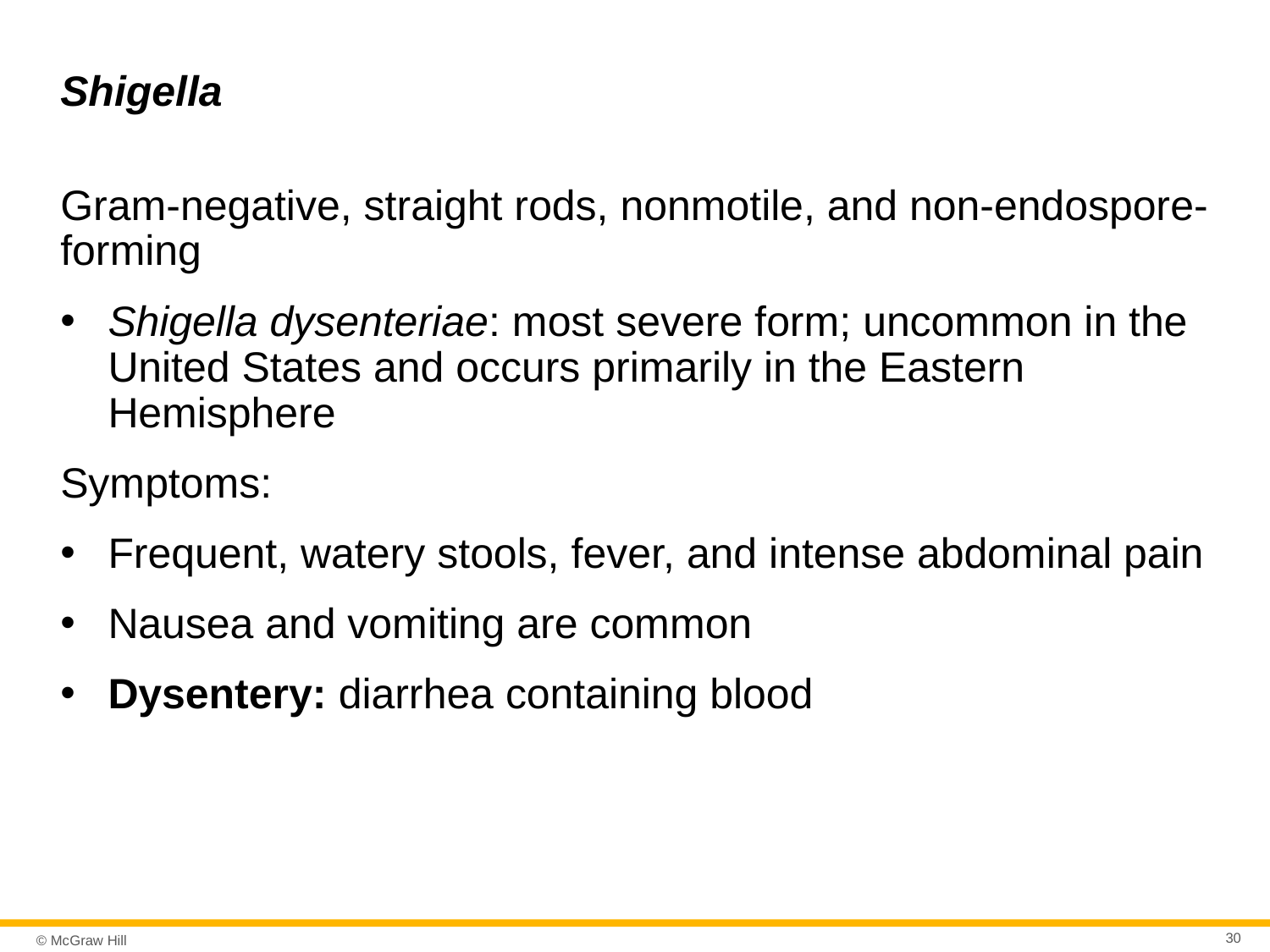

# Shigella
Gram-negative, straight rods, nonmotile, and non-endospore-forming
Shigella dysenteriae: most severe form; uncommon in the United States and occurs primarily in the Eastern Hemisphere
Symptoms:
Frequent, watery stools, fever, and intense abdominal pain
Nausea and vomiting are common
Dysentery: diarrhea containing blood